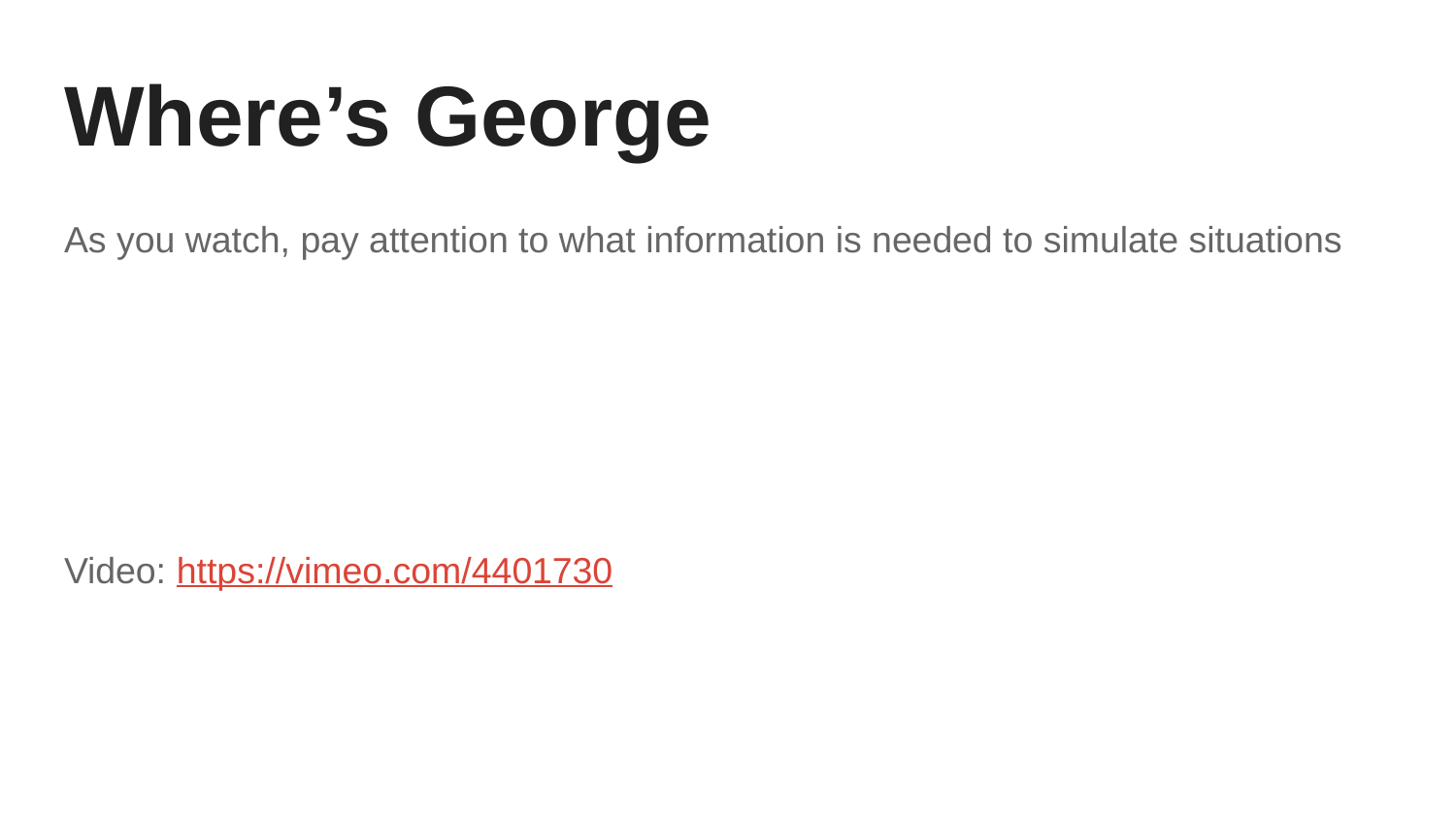

# Where’s George
As you watch, pay attention to what information is needed to simulate situations

Video: https://vimeo.com/4401730